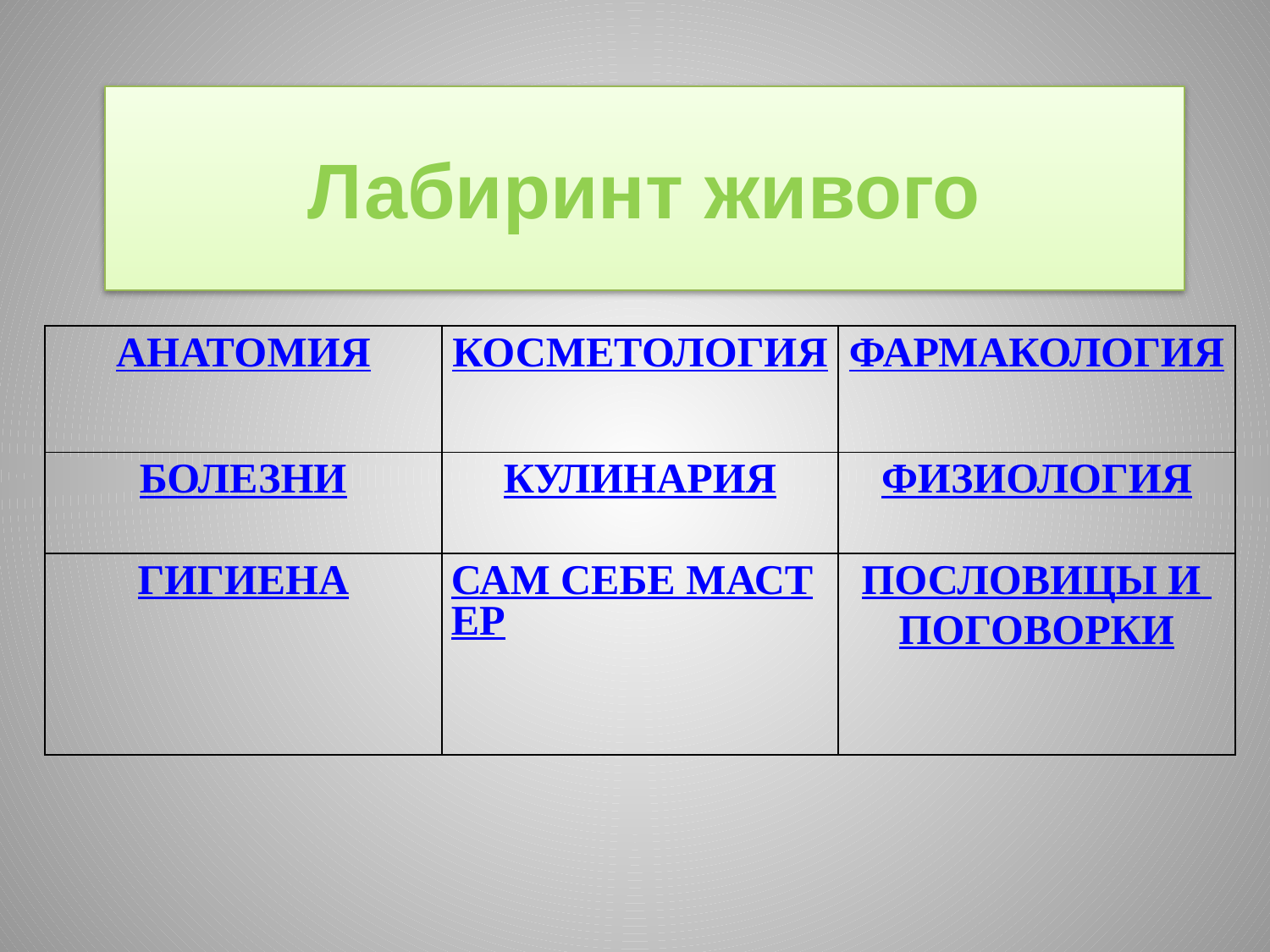

# Лабиринт живого
| Анатомия | Косметология | Фармакология |
| --- | --- | --- |
| Болезни | Кулинария | Физиология |
| Гигиена | Сам себе мастер | Пословицы и поговорки |